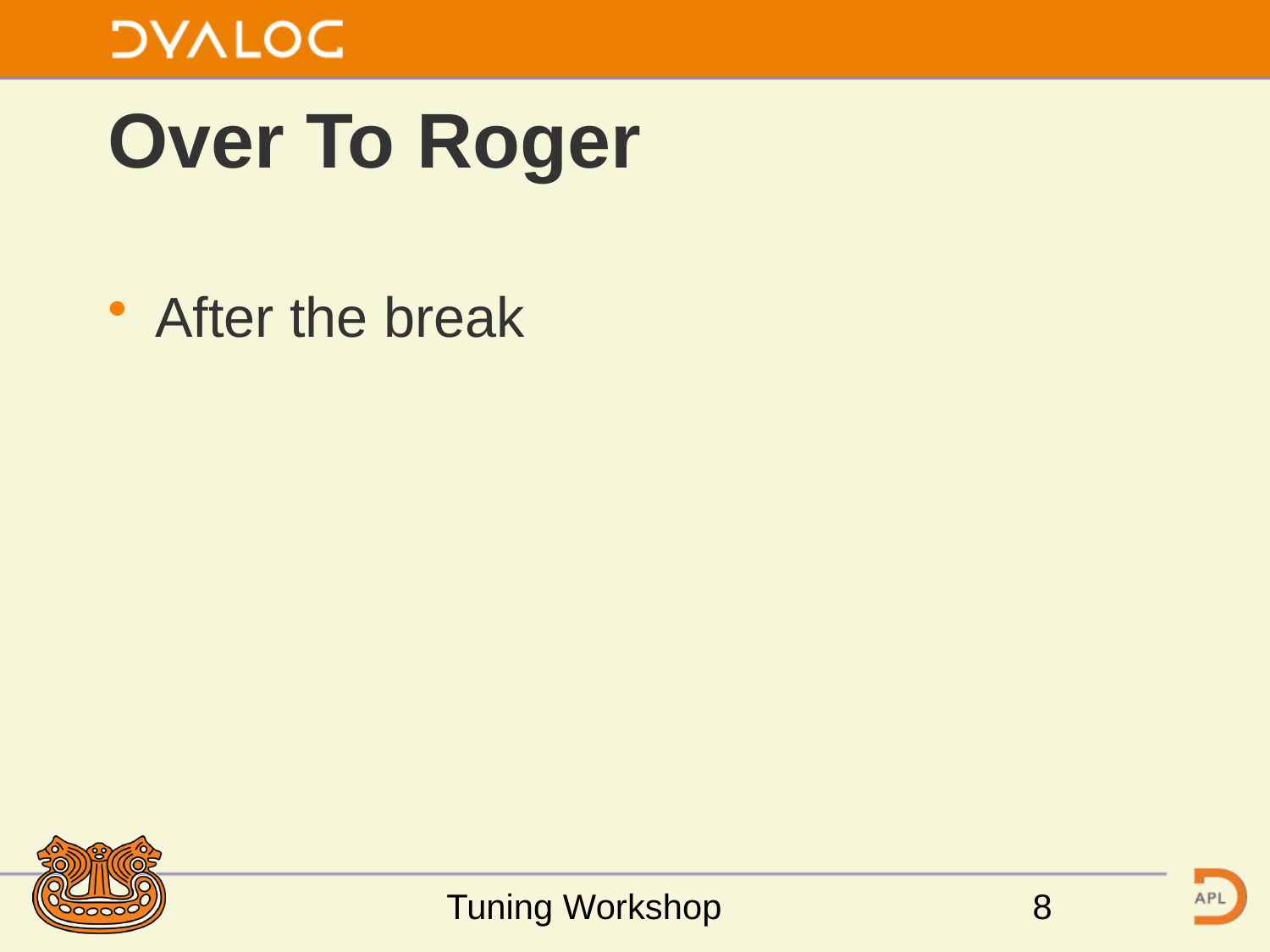

# Over To Roger
After the break

Tuning Workshop
8